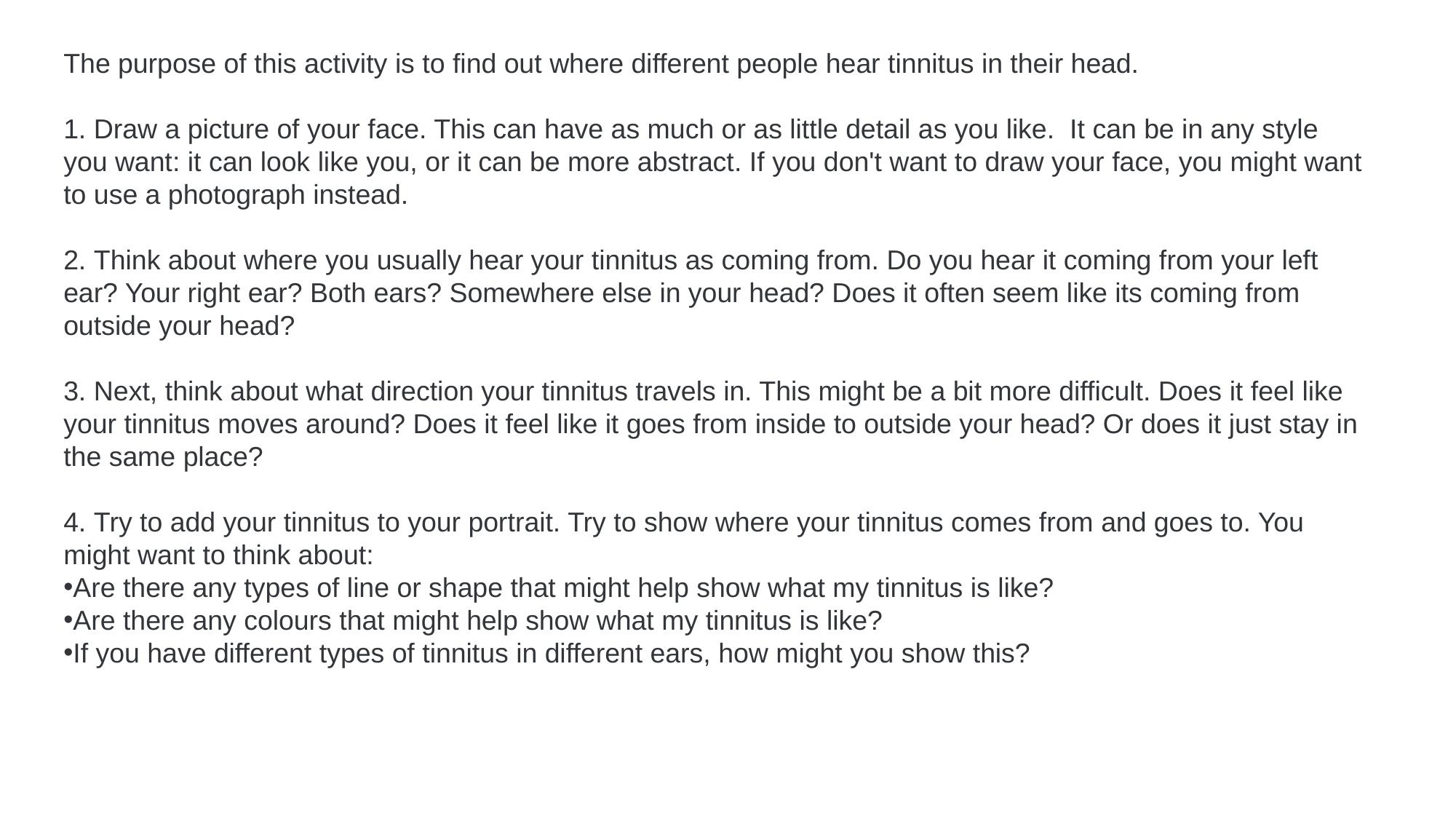

The purpose of this activity is to find out where different people hear tinnitus in their head.

1. Draw a picture of your face. This can have as much or as little detail as you like.  It can be in any style you want: it can look like you, or it can be more abstract. If you don't want to draw your face, you might want to use a photograph instead.

2. Think about where you usually hear your tinnitus as coming from. Do you hear it coming from your left ear? Your right ear? Both ears? Somewhere else in your head? Does it often seem like its coming from outside your head?

3. Next, think about what direction your tinnitus travels in. This might be a bit more difficult. Does it feel like your tinnitus moves around? Does it feel like it goes from inside to outside your head? Or does it just stay in the same place?

4. Try to add your tinnitus to your portrait. Try to show where your tinnitus comes from and goes to. You might want to think about:
Are there any types of line or shape that might help show what my tinnitus is like?
Are there any colours that might help show what my tinnitus is like?
If you have different types of tinnitus in different ears, how might you show this?